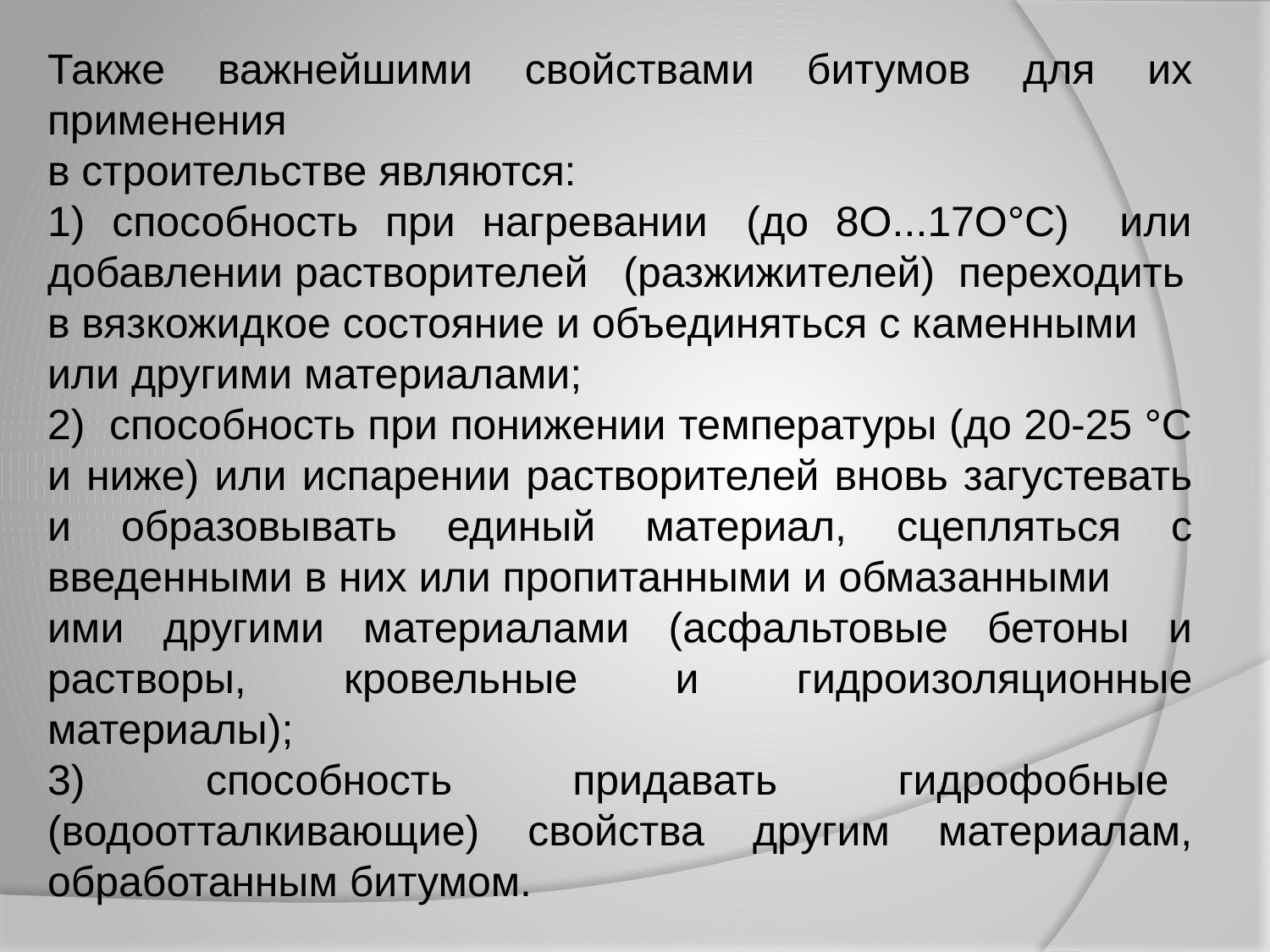

Также важнейшими свойствами битумов для их применения
в строительстве являются:
1) способность при нагревании  (до 8О...17О°С)   или добавлении растворителей   (разжижителей)  переходить
в вязкожидкое состояние и объединяться с каменными
или другими материалами;
2)  способность при понижении температуры (до 20-25 °С и ниже) или испарении растворителей вновь загустевать и образовывать единый материал, сцепляться с введенными в них или пропитанными и обмазанными
ими другими материалами (асфальтовые бетоны и растворы, кровельные и гидроизоляционные материалы);
3) способность придавать гидрофобные   (водоотталкивающие) свойства другим материалам, обработанным битумом.